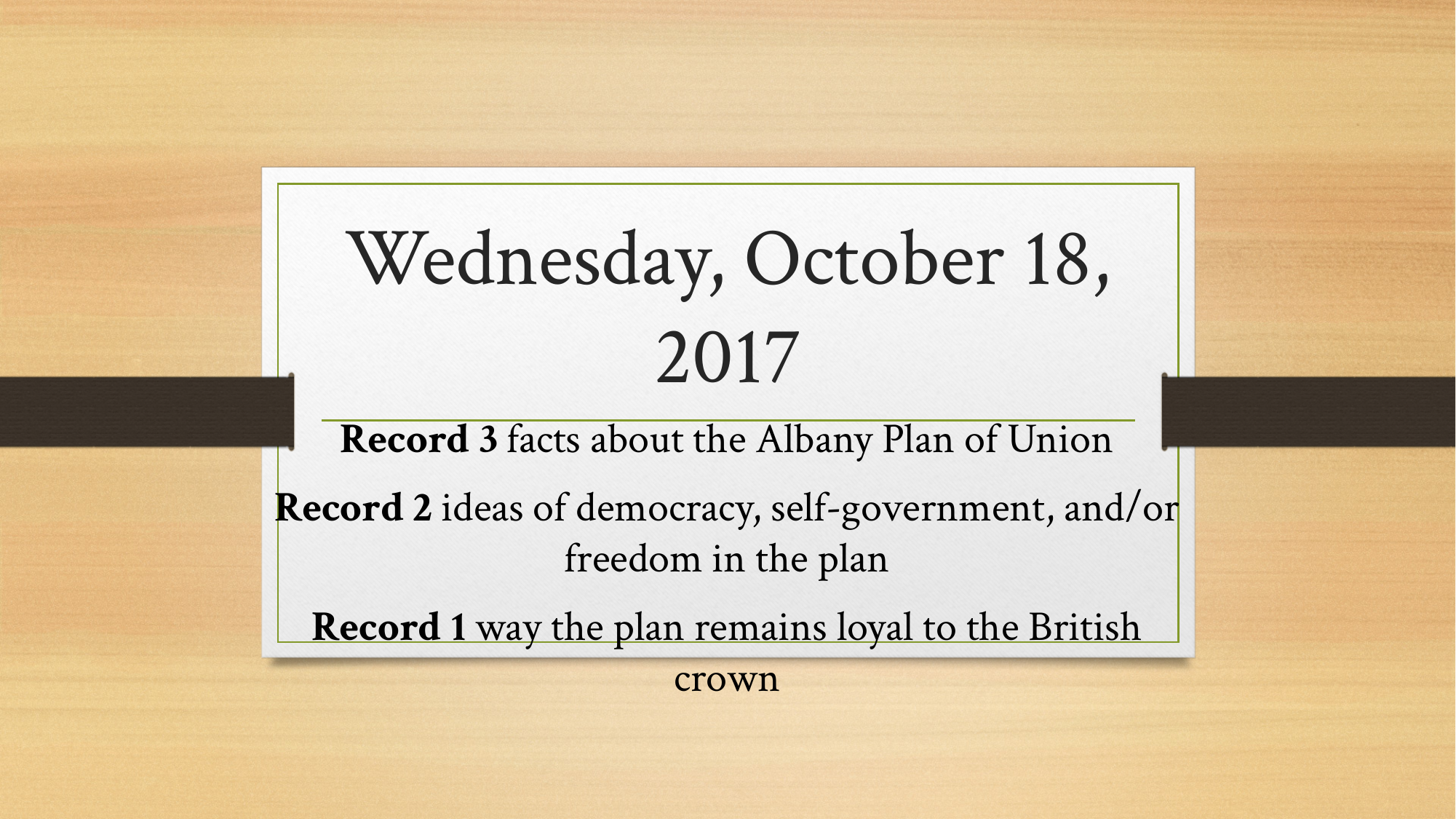

# Wednesday, October 18, 2017
Record 3 facts about the Albany Plan of Union
Record 2 ideas of democracy, self-government, and/or freedom in the plan
Record 1 way the plan remains loyal to the British crown